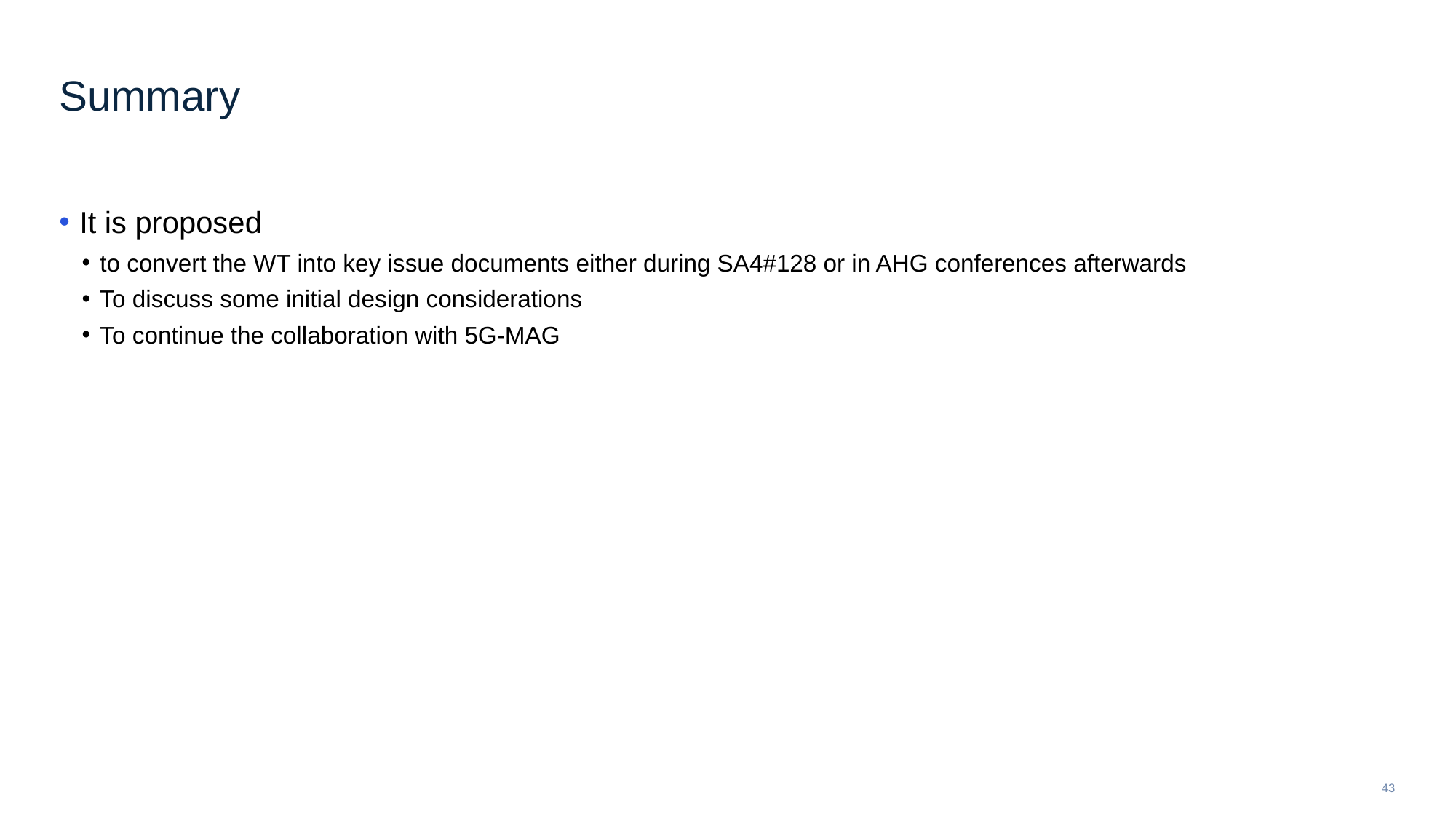

# Summary

It is proposed
to convert the WT into key issue documents either during SA4#128 or in AHG conferences afterwards
To discuss some initial design considerations
To continue the collaboration with 5G-MAG